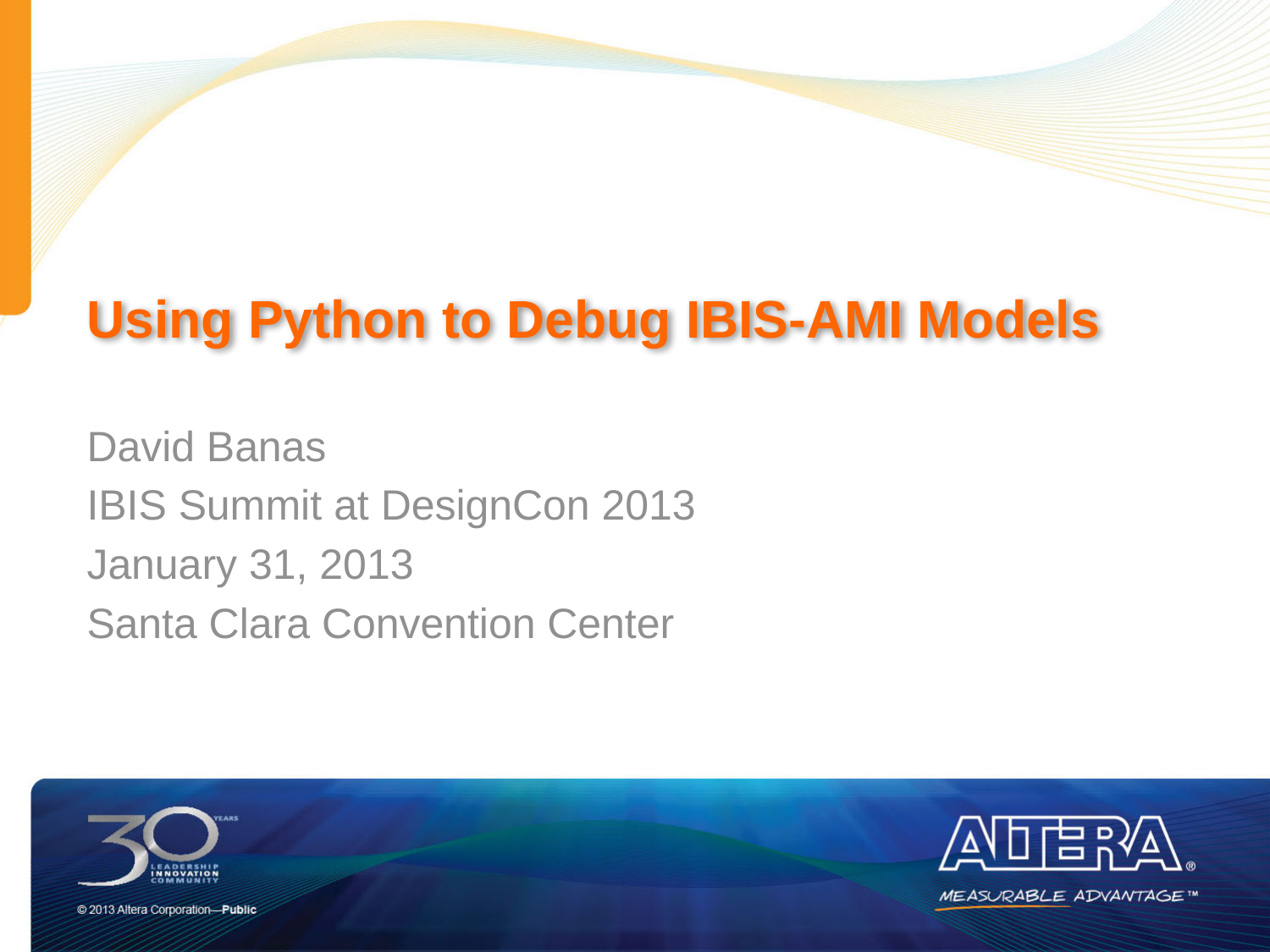

# Using Python to Debug IBIS-AMI Models
David Banas
IBIS Summit at DesignCon 2013
January 31, 2013
Santa Clara Convention Center